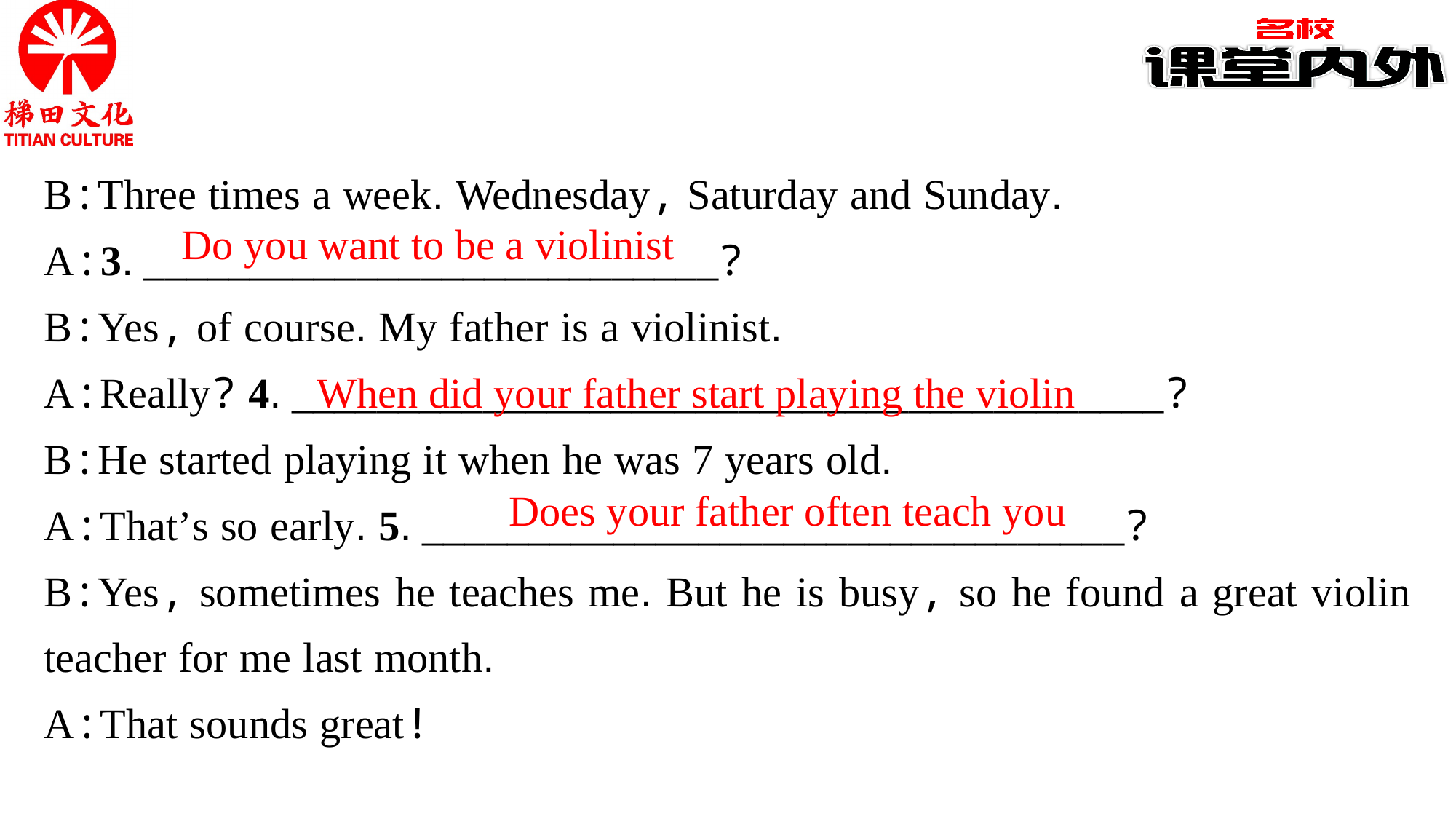

B:Three times a week. Wednesday, Saturday and Sunday.
A:3. ___________________________?
B:Yes, of course. My father is a violinist.
A:Really? 4. _________________________________________?
B:He started playing it when he was 7 years old.
A:That’s so early. 5. _________________________________?
B:Yes, sometimes he teaches me. But he is busy, so he found a great violin teacher for me last month.
A:That sounds great!
Do you want to be a violinist
When did your father start playing the violin
Does your father often teach you